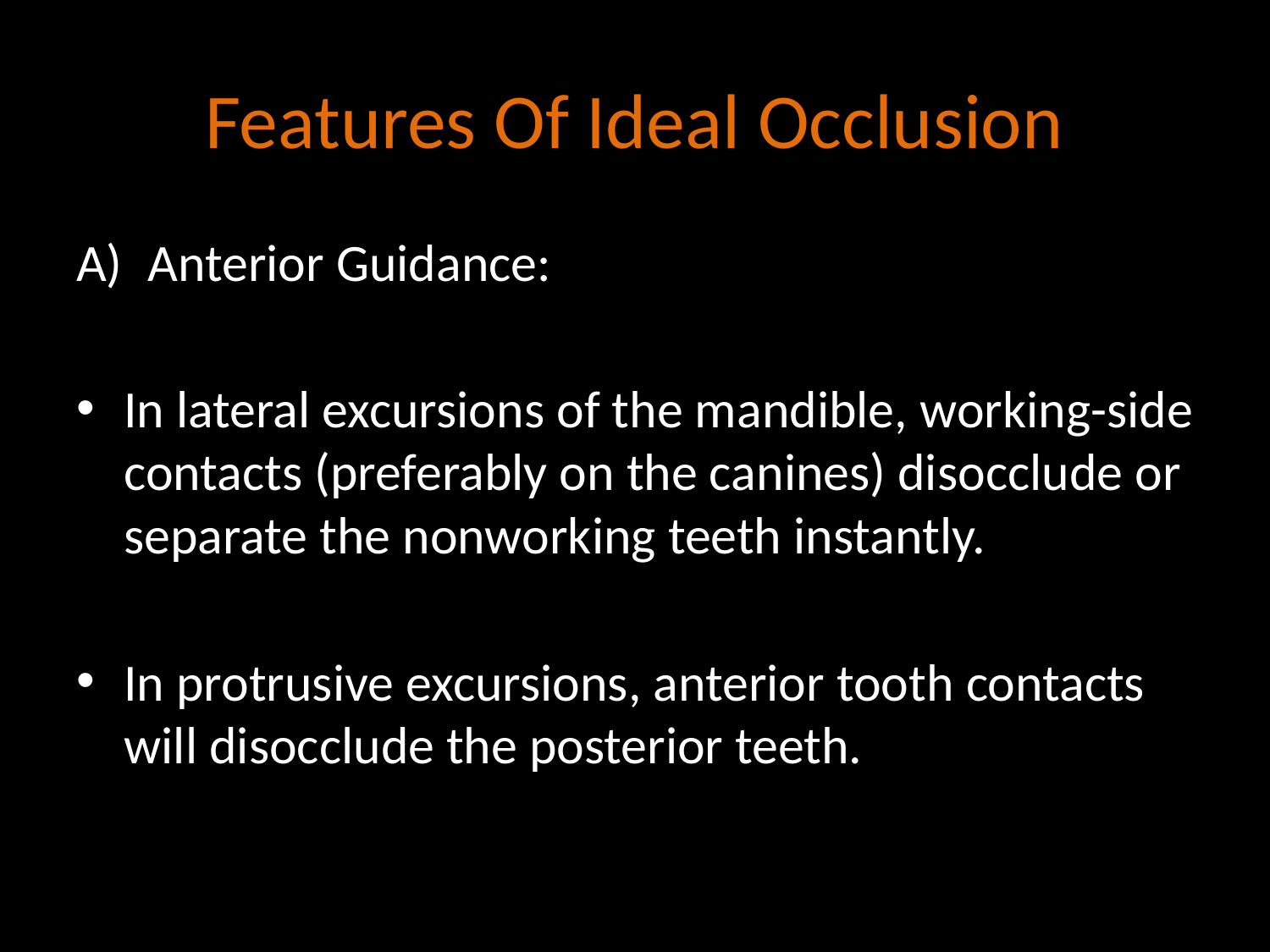

# Features Of Ideal Occlusion
Anterior Guidance:

In lateral excursions of the mandible, working-side contacts (preferably on the canines) disocclude or separate the nonworking teeth instantly.

In protrusive excursions, anterior tooth contacts will disocclude the posterior teeth.